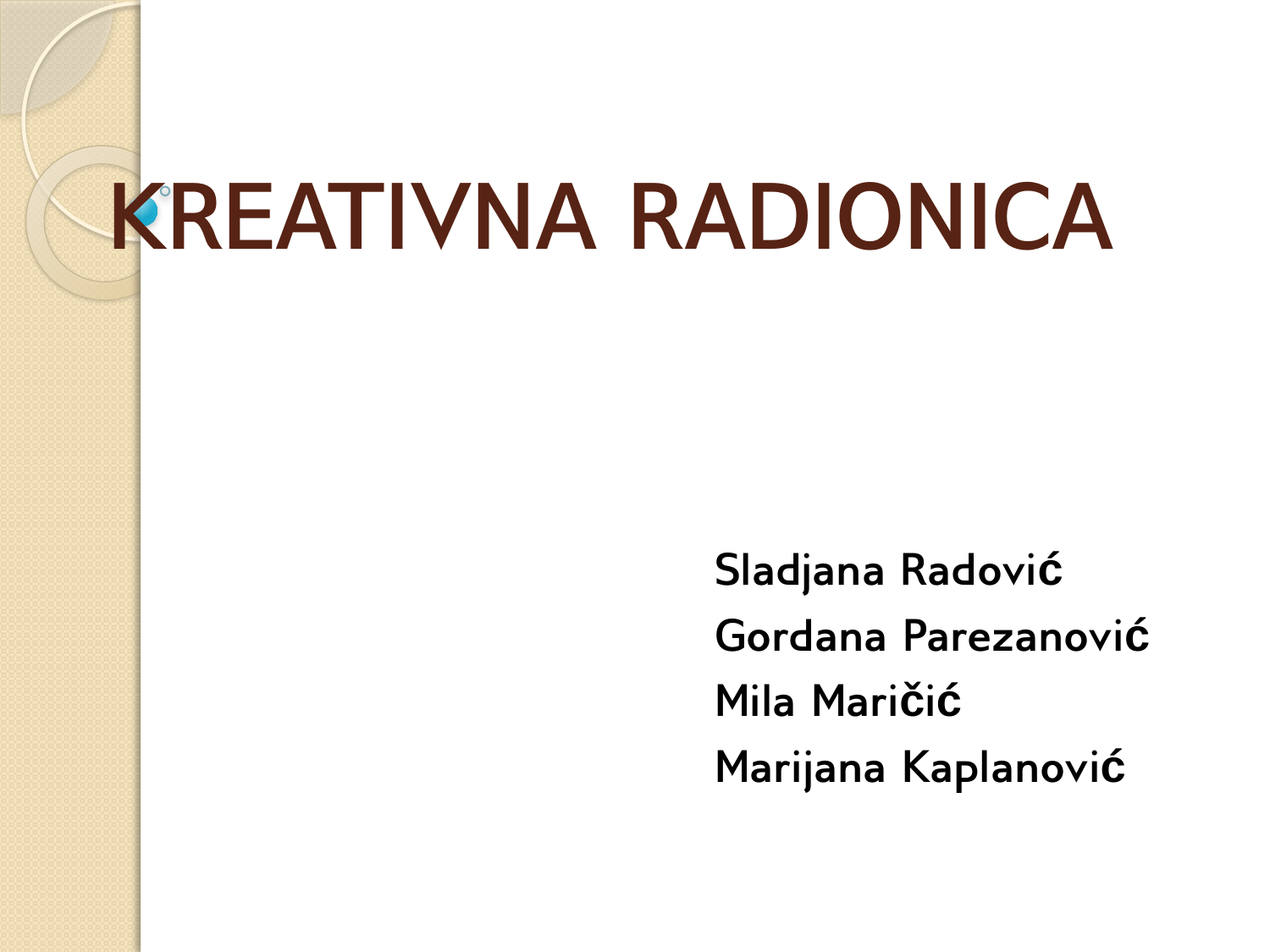

# KREATIVNA RADIONICA
Sladjana Radović
Gordana Parezanović
Mila Maričić
Marijana Kaplanović